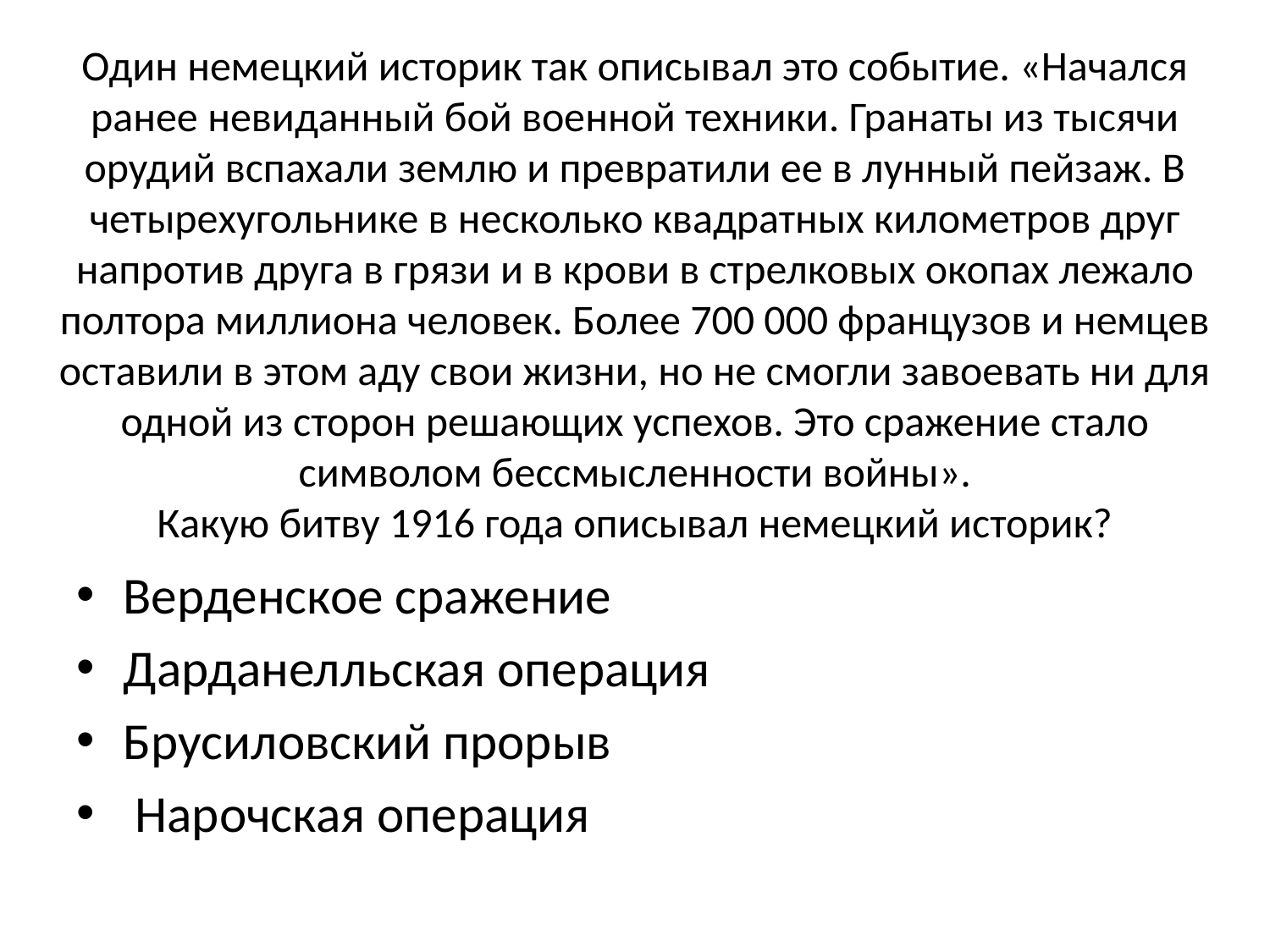

# Один немецкий историк так описывал это событие. «Начался ранее невиданный бой военной техники. Гранаты из тысячи орудий вспахали землю и превратили ее в лунный пейзаж. В четырехугольнике в несколько квадратных километров друг напротив друга в грязи и в крови в стрелковых окопах лежало полтора миллиона человек. Более 700 000 французов и немцев оставили в этом аду свои жизни, но не смогли завоевать ни для одной из сторон решающих успехов. Это сражение стало символом бессмысленности войны». Какую битву 1916 года описывал немецкий историк?
Верденское сражение
Дарданелльская операция
Брусиловский прорыв
 Нарочская операция